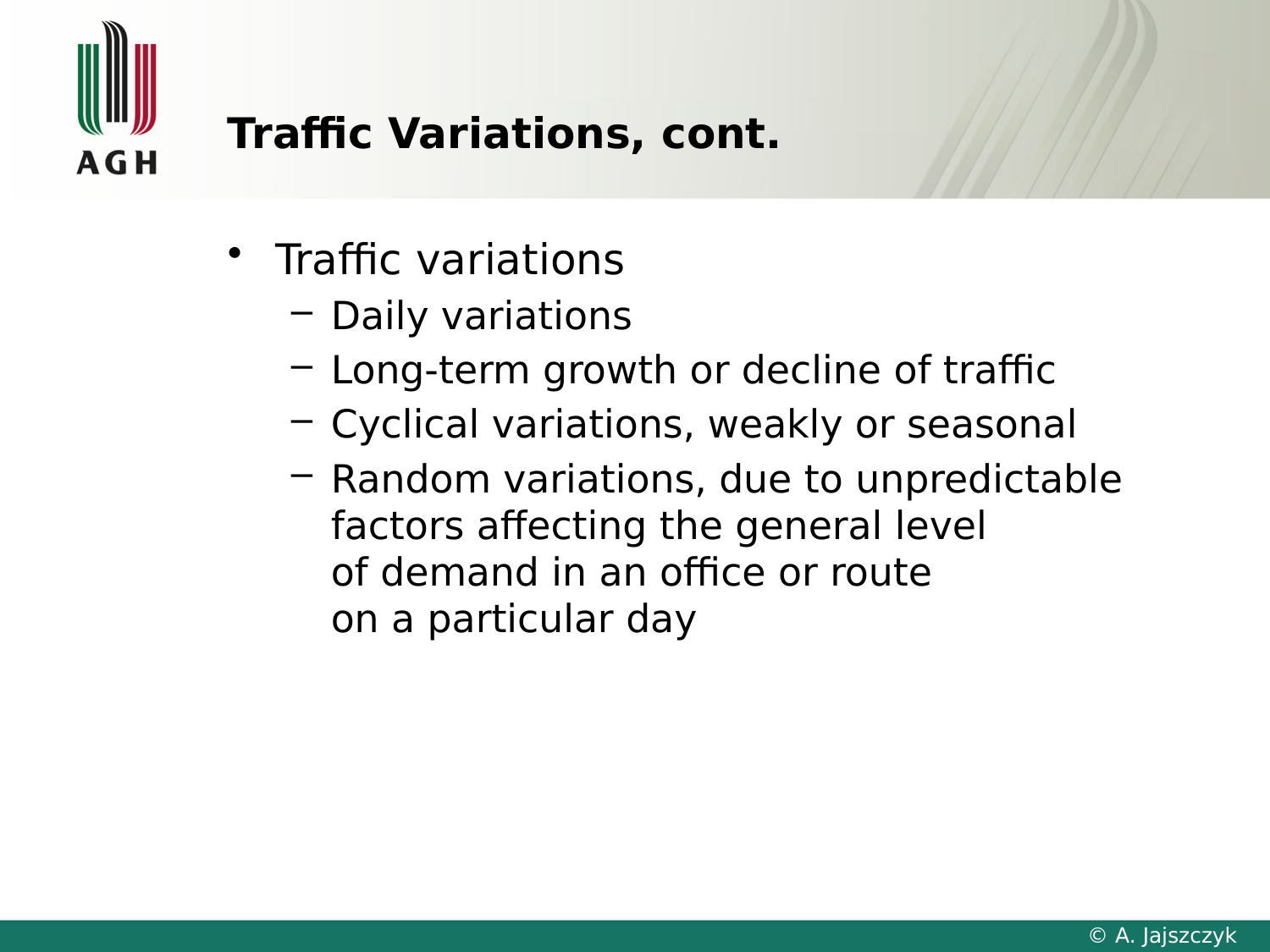

# Traffic Variations, cont.
Traffic variations
Daily variations
Long-term growth or decline of traffic
Cyclical variations, weakly or seasonal
Random variations, due to unpredictable factors affecting the general level
of demand in an office or route
on a particular day